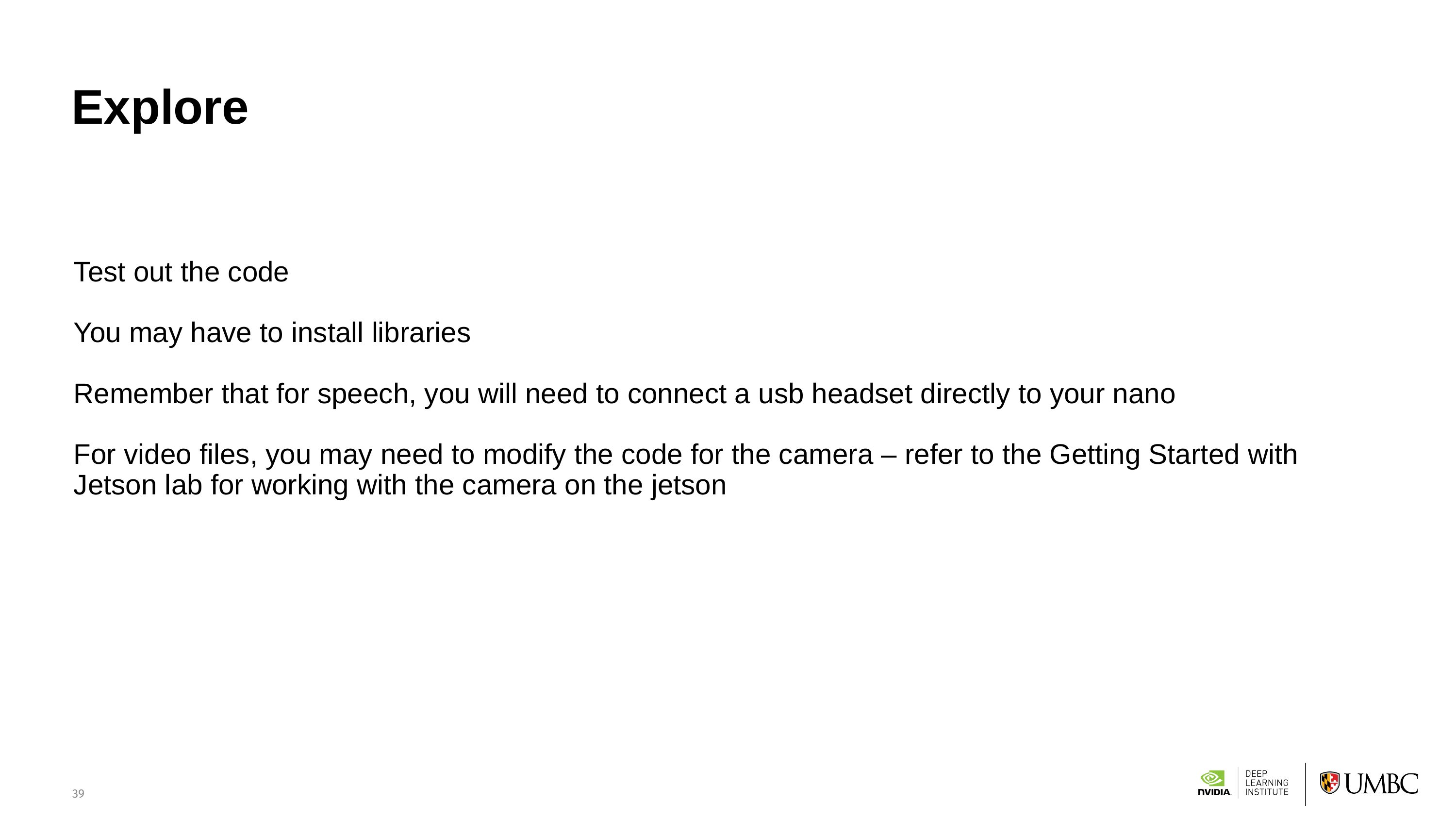

# Explore
Test out the code
You may have to install libraries
Remember that for speech, you will need to connect a usb headset directly to your nano
For video files, you may need to modify the code for the camera – refer to the Getting Started with Jetson lab for working with the camera on the jetson